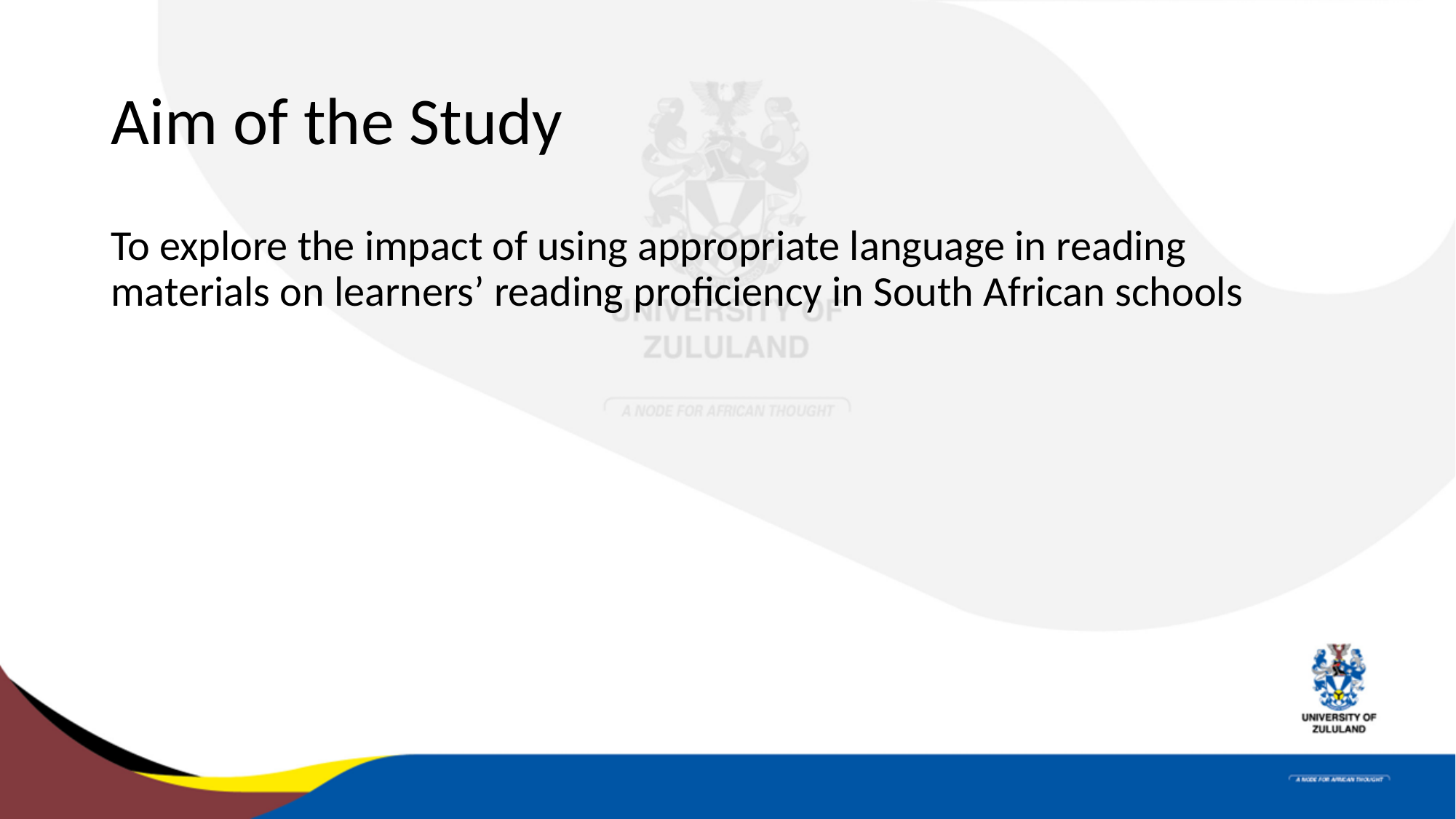

# Aim of the Study
To explore the impact of using appropriate language in reading materials on learners’ reading proficiency in South African schools